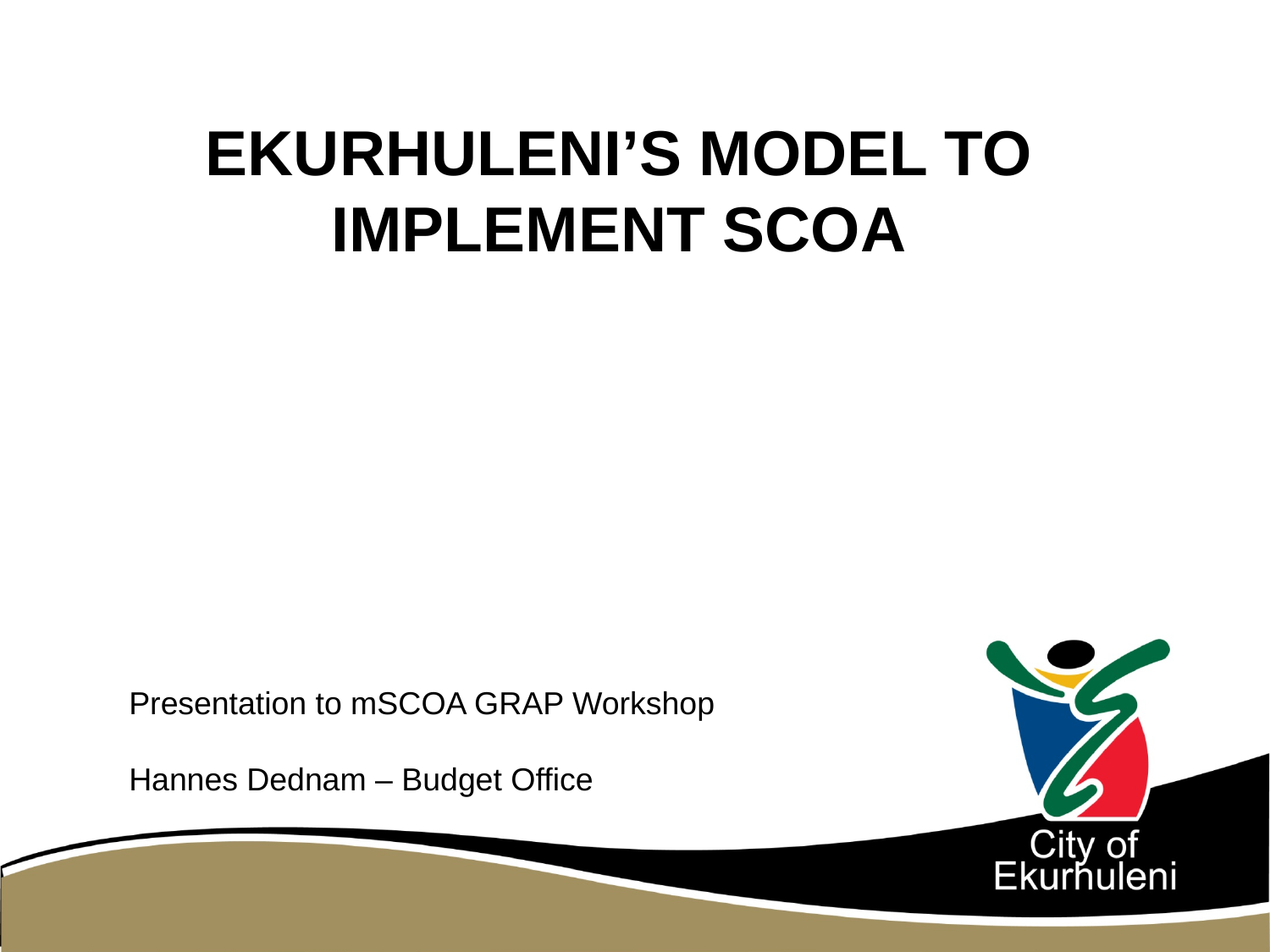

EKURHULENI’S MODEL TO IMPLEMENT SCOA
Presentation to mSCOA GRAP Workshop

Hannes Dednam – Budget Office